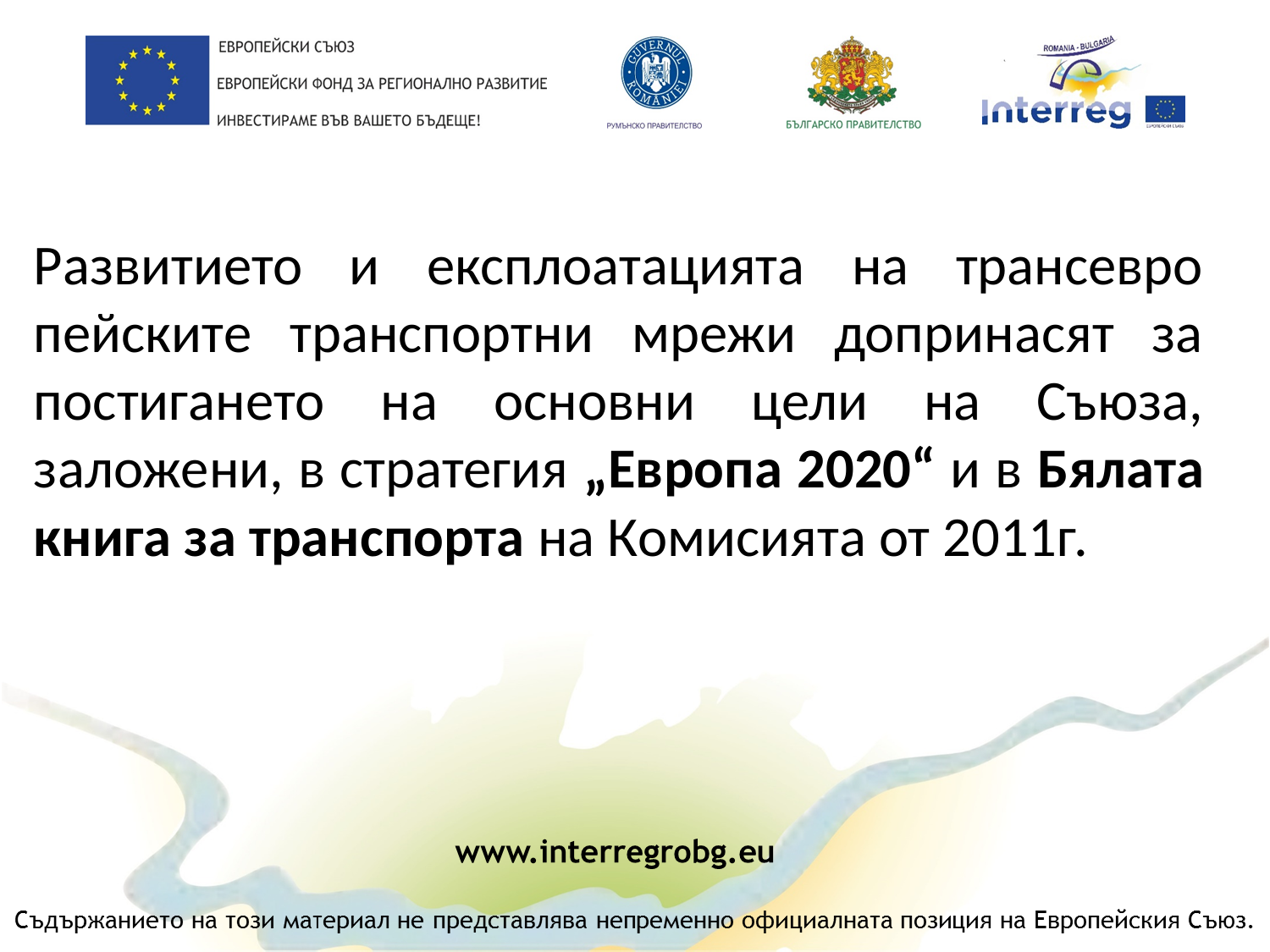

Развитието и експлоатацията на трансевро­пейските транспортни мрежи допринасят за постигането на основни цели на Съюза, заложени, в стратегия „Европа 2020“ и в Бялата книга за транспорта на Коми­сията от 2011г.